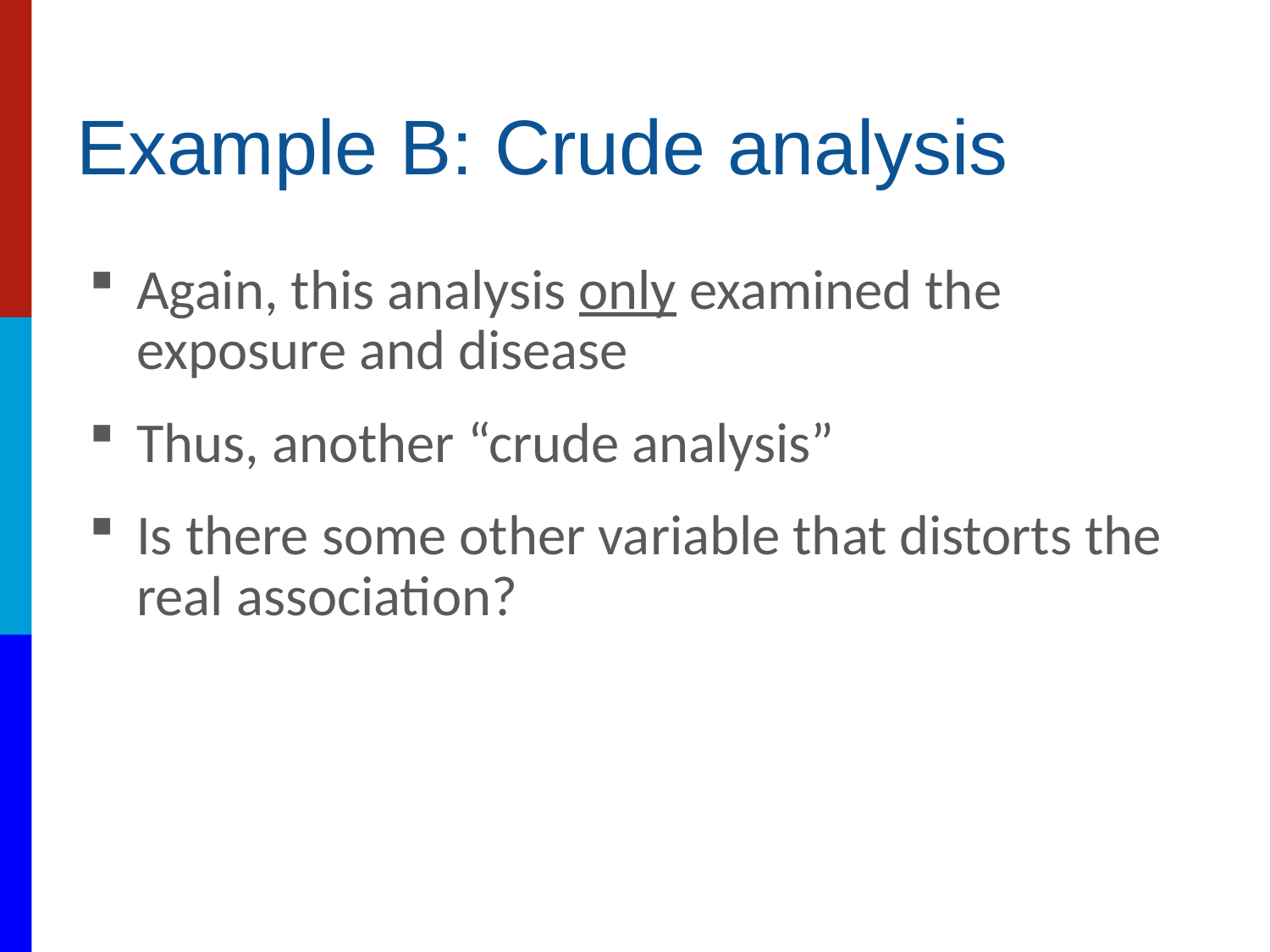

# Example B: Crude analysis
Again, this analysis only examined the exposure and disease
Thus, another “crude analysis”
Is there some other variable that distorts the real association?